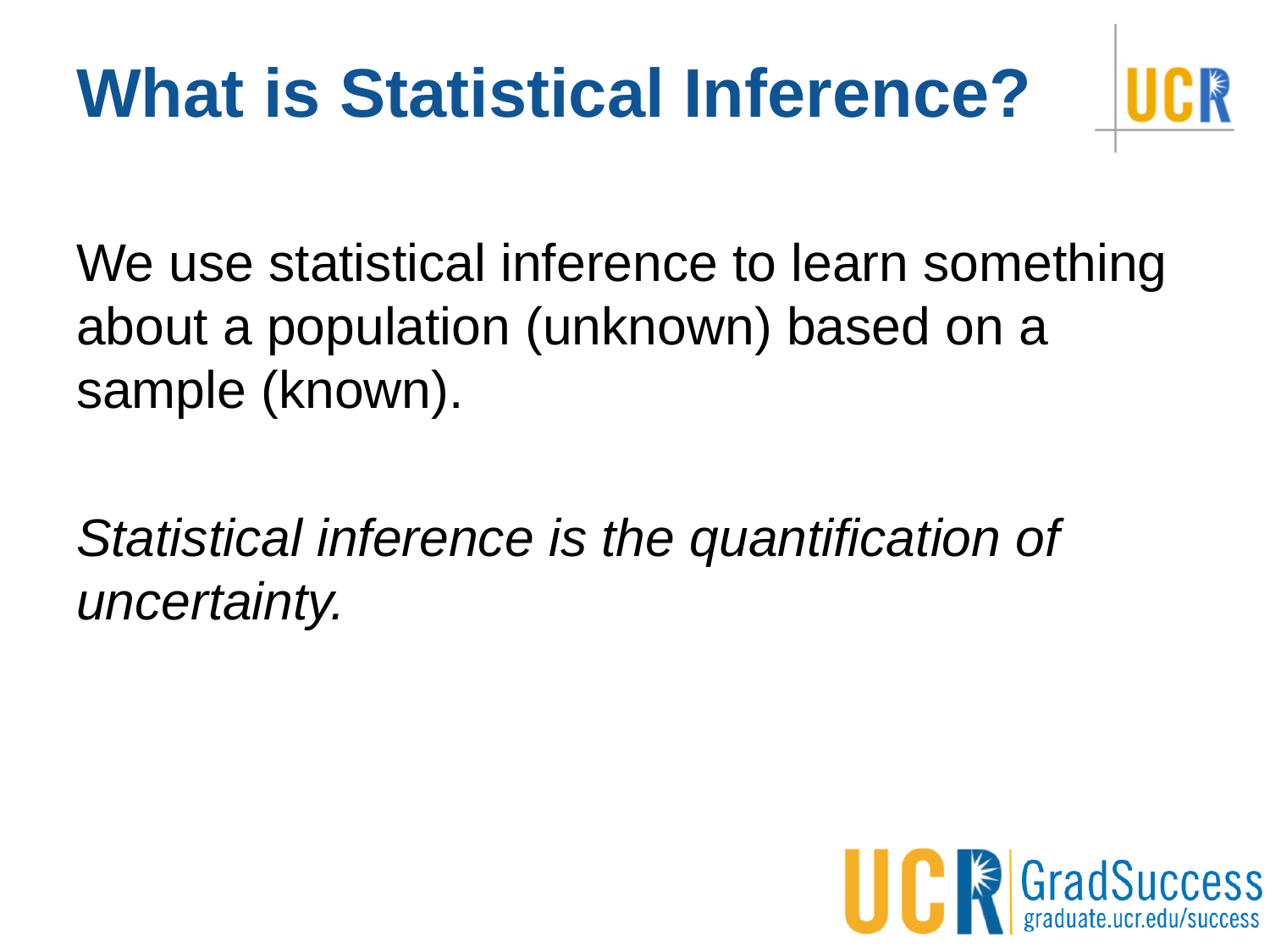

# What is Statistical Inference?
We use statistical inference to learn something about a population (unknown) based on a sample (known).

Statistical inference is the quantification of uncertainty.